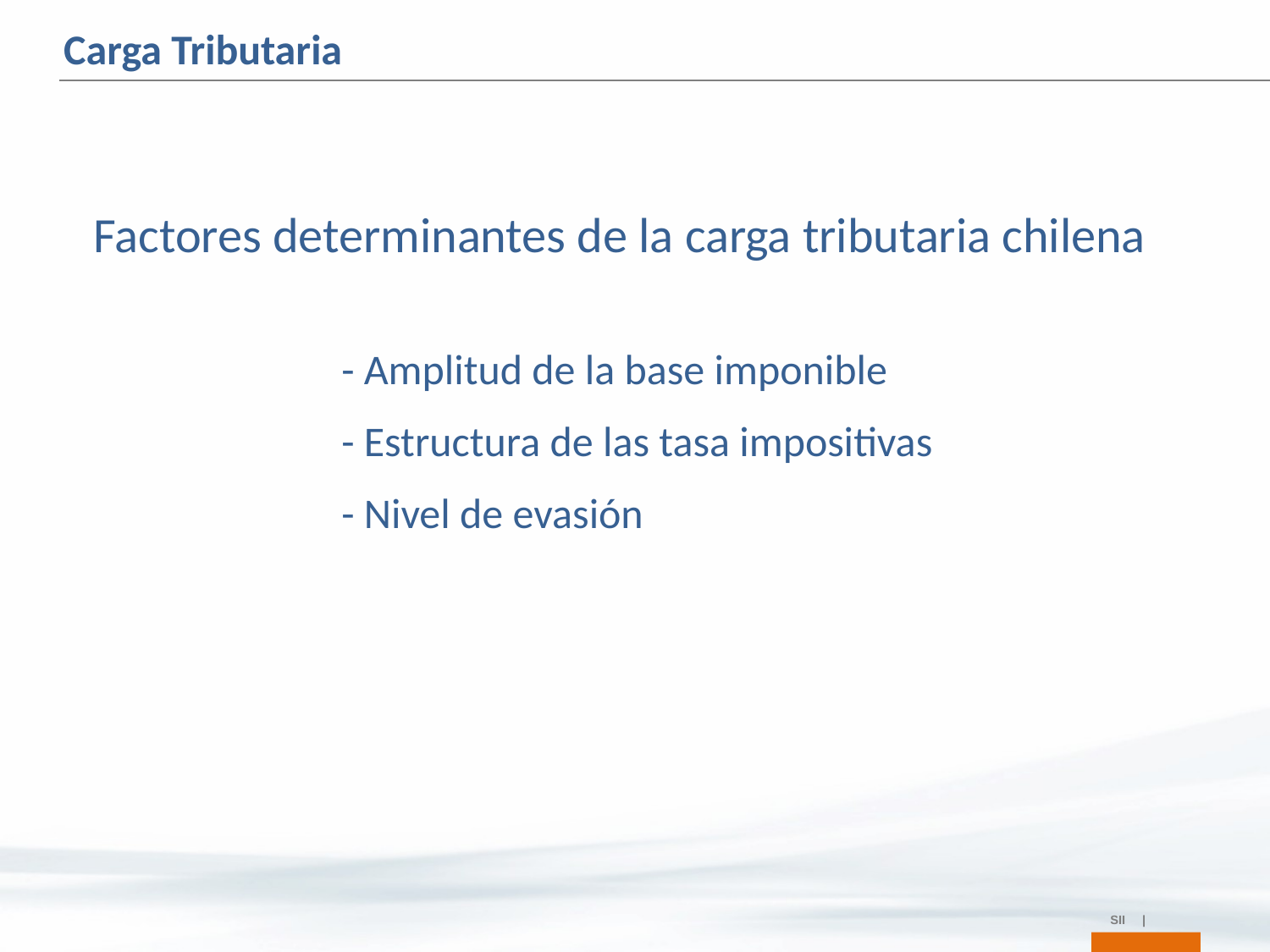

Carga Tributaria
Factores determinantes de la carga tributaria chilena
		- Amplitud de la base imponible
		- Estructura de las tasa impositivas
		- Nivel de evasión
SII     |